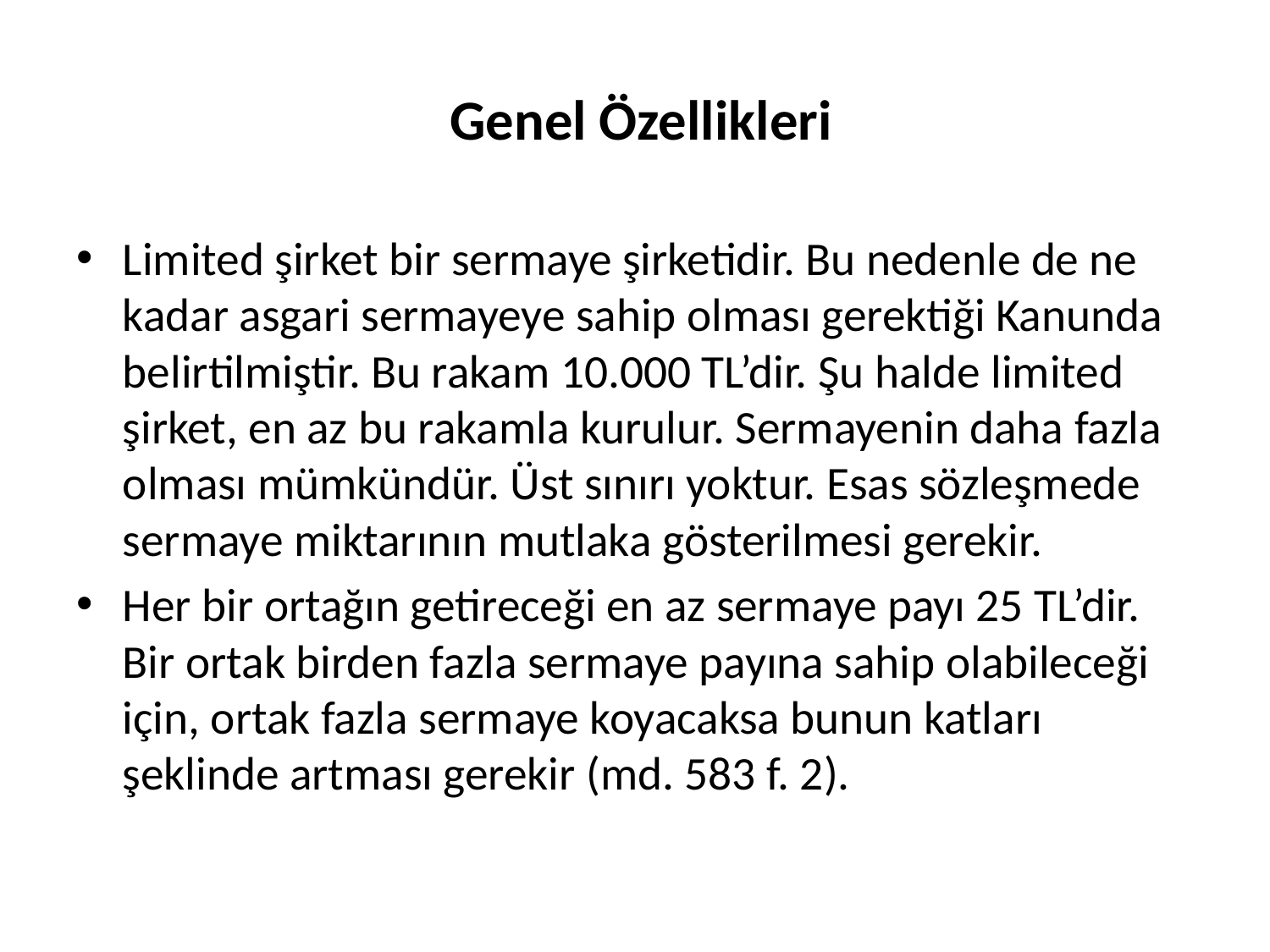

# Genel Özellikleri
Limited şirket bir sermaye şirketidir. Bu nedenle de ne kadar asgari sermayeye sahip olması gerektiği Kanunda belirtilmiştir. Bu rakam 10.000 TL’dir. Şu halde limited şirket, en az bu rakamla kurulur. Sermayenin daha fazla olması mümkündür. Üst sınırı yoktur. Esas sözleşmede sermaye miktarının mutlaka gösterilmesi gerekir.
Her bir ortağın getireceği en az sermaye payı 25 TL’dir. Bir ortak birden fazla sermaye payına sahip olabileceği için, ortak fazla sermaye koyacaksa bunun katları şeklinde artması gerekir (md. 583 f. 2).